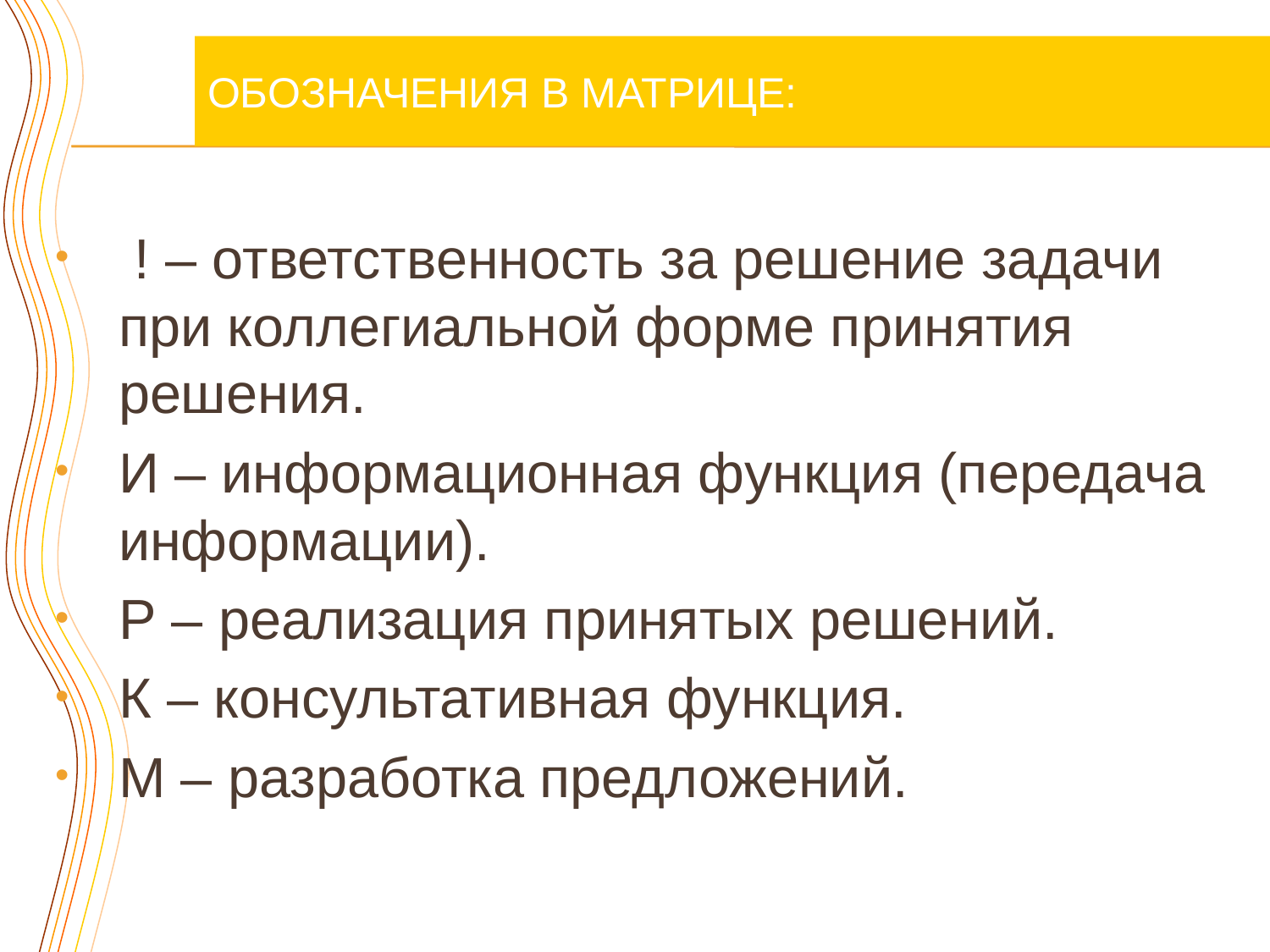

ОБОЗНАЧЕНИЯ В МАТРИЦЕ:
 ! – ответственность за решение задачи при коллегиальной форме принятия решения.
И – информационная функция (передача информации).
Р – реализация принятых решений.
К – консультативная функция.
М – разработка предложений.